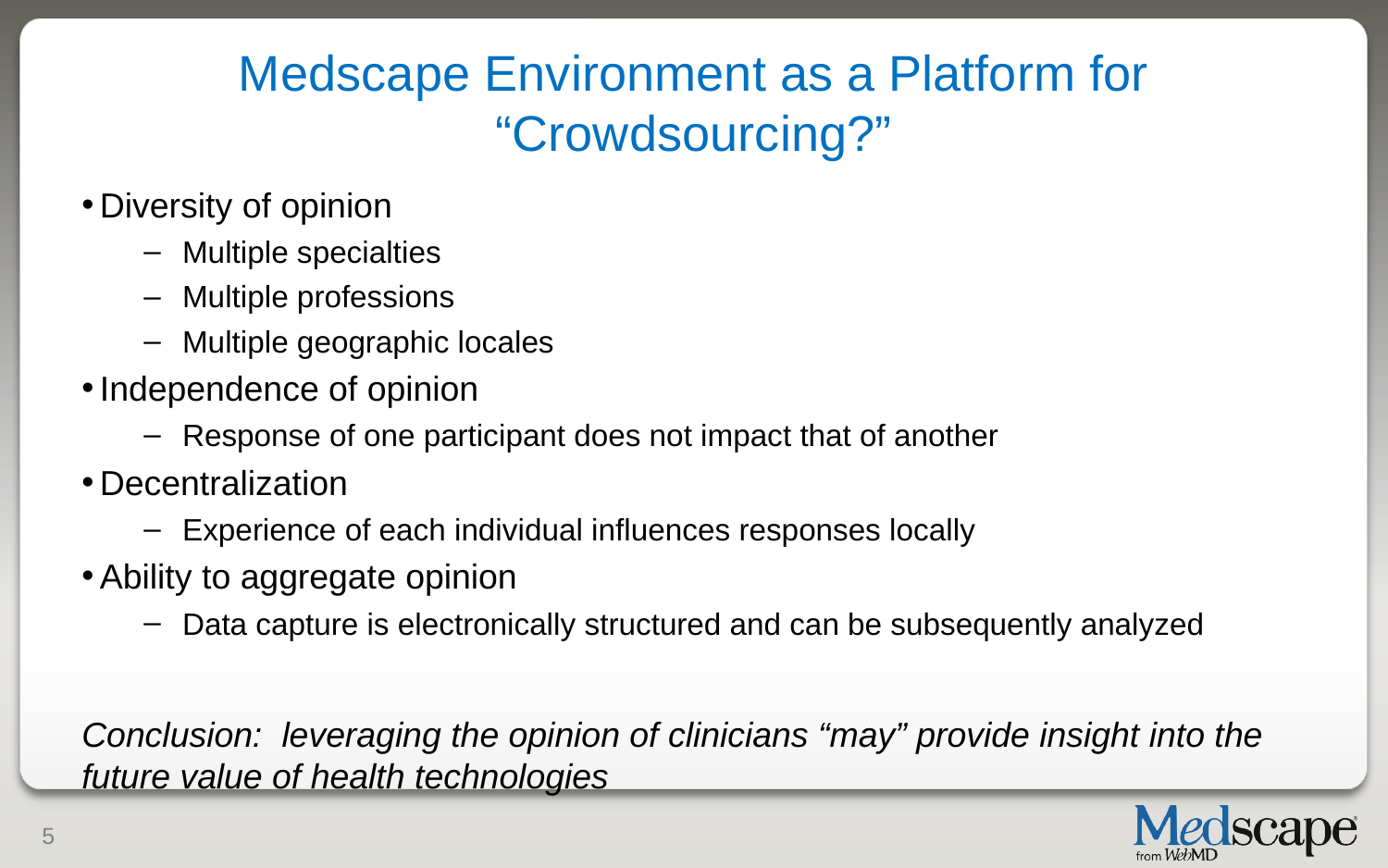

# Medscape Environment as a Platform for “Crowdsourcing?”
Diversity of opinion
Multiple specialties
Multiple professions
Multiple geographic locales
Independence of opinion
Response of one participant does not impact that of another
Decentralization
Experience of each individual influences responses locally
Ability to aggregate opinion
Data capture is electronically structured and can be subsequently analyzed

Conclusion:  leveraging the opinion of clinicians “may” provide insight into the future value of health technologies